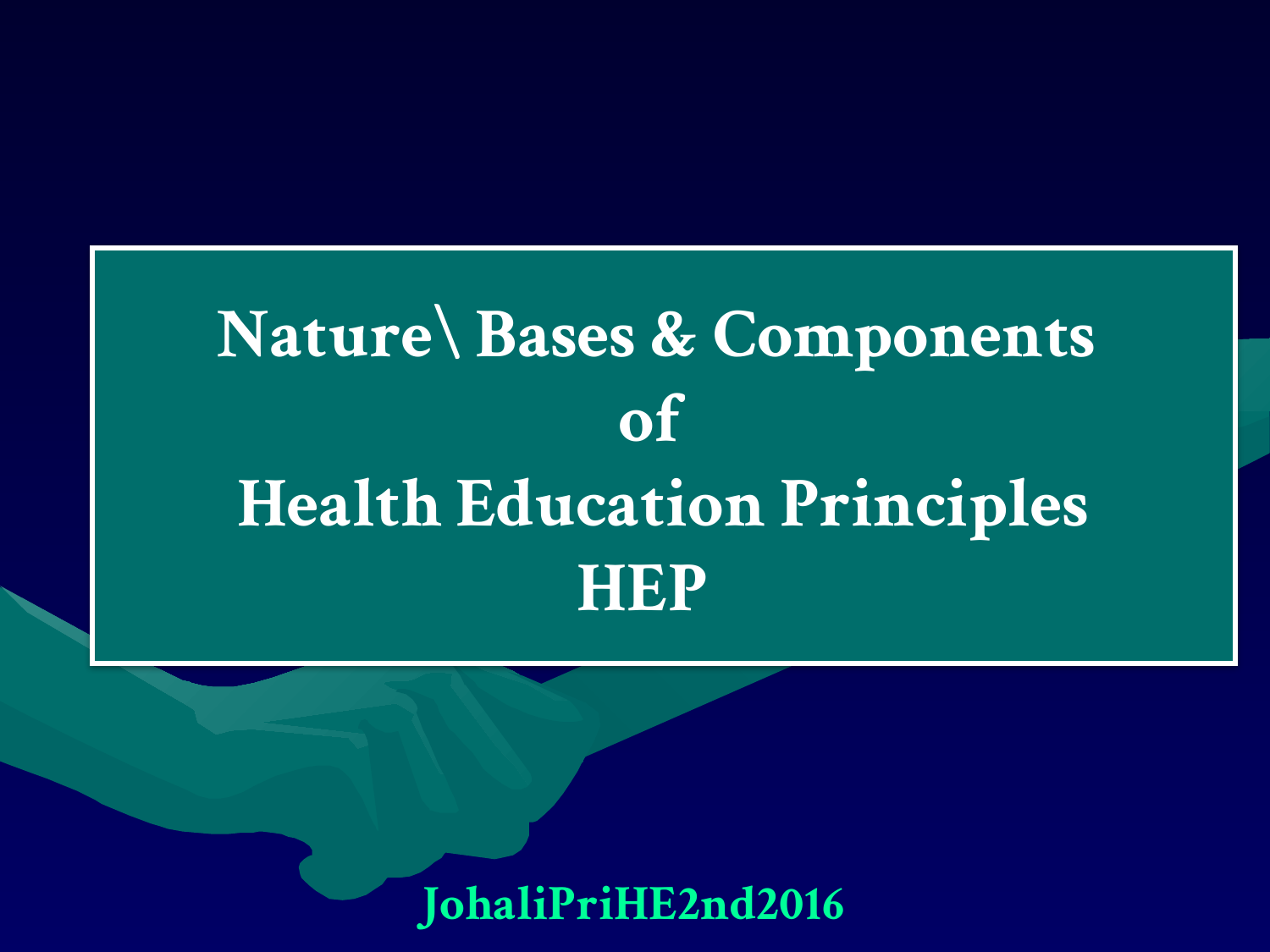

# Nature\ Bases & Components of Health Education Principles HEP
JohaliPriHE2nd2016